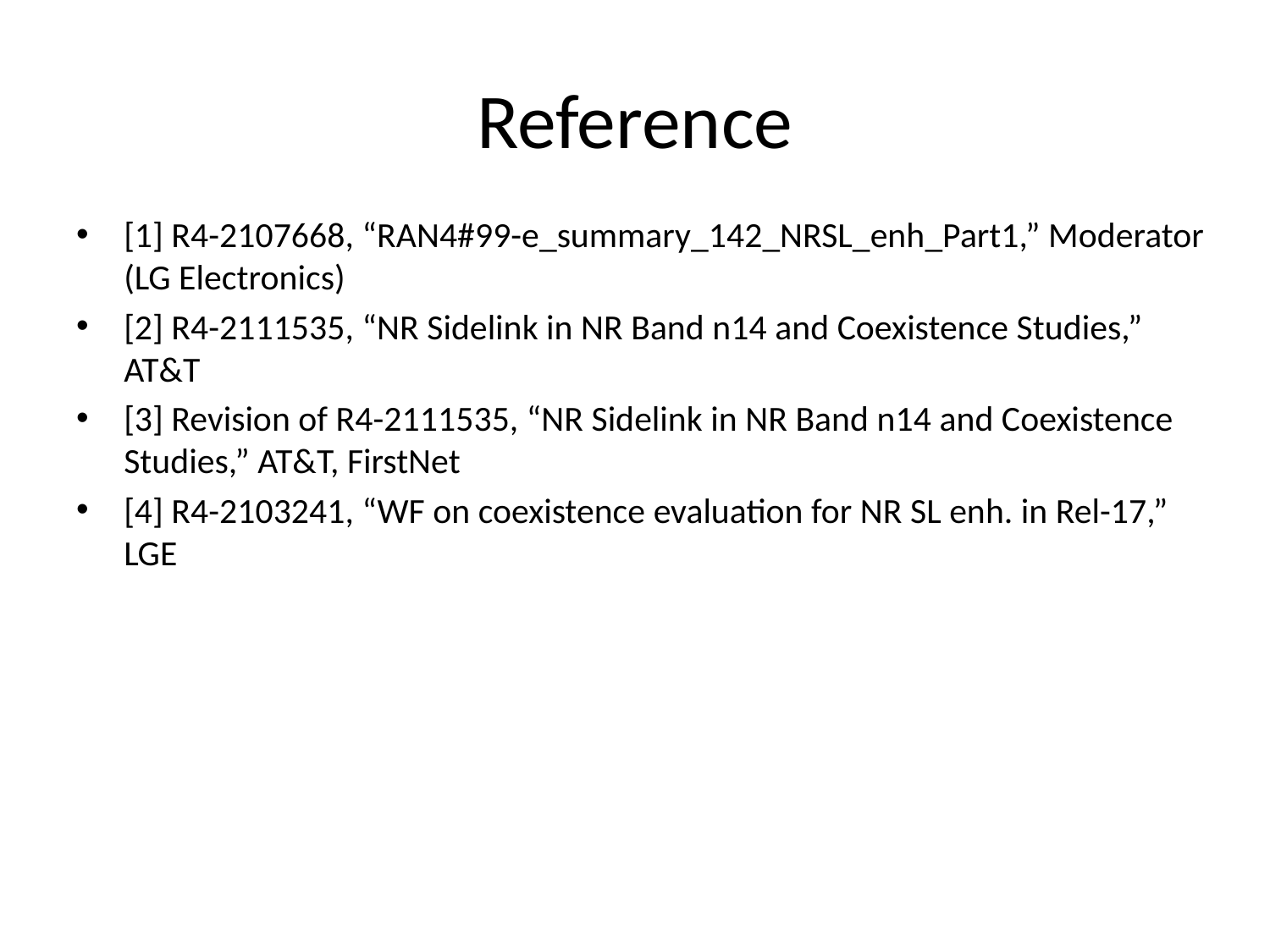

# Reference
[1] R4-2107668, “RAN4#99-e_summary_142_NRSL_enh_Part1,” Moderator (LG Electronics)
[2] R4-2111535, “NR Sidelink in NR Band n14 and Coexistence Studies,” AT&T
[3] Revision of R4-2111535, “NR Sidelink in NR Band n14 and Coexistence Studies,” AT&T, FirstNet
[4] R4-2103241, “WF on coexistence evaluation for NR SL enh. in Rel-17,” LGE